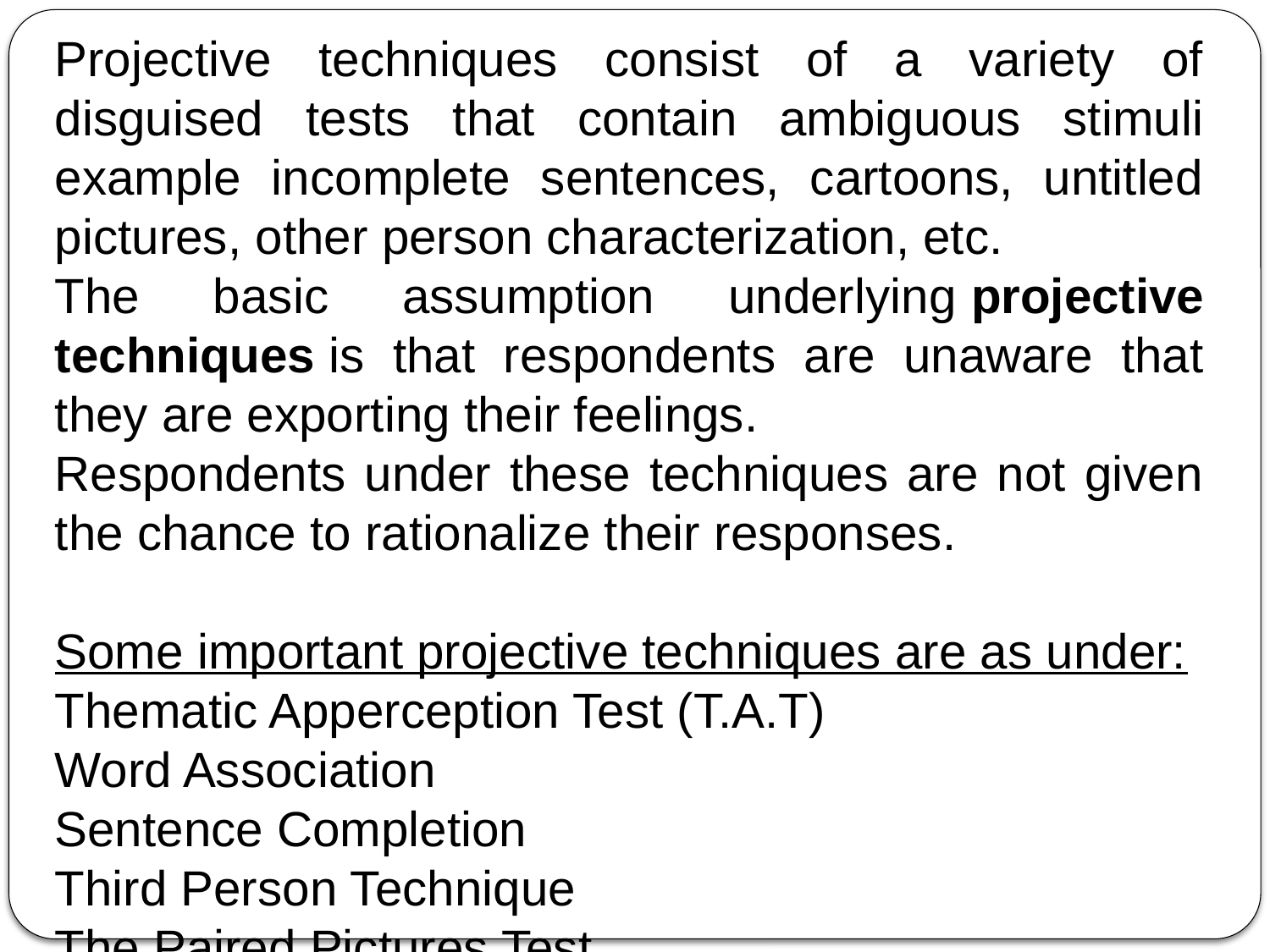

Projective techniques consist of a variety of disguised tests that contain ambiguous stimuli example incomplete sentences, cartoons, untitled pictures, other person characterization, etc.
The basic assumption underlying projective techniques is that respondents are unaware that they are exporting their feelings.
Respondents under these techniques are not given the chance to rationalize their responses.

Some important projective techniques are as under:
Thematic Apperception Test (T.A.T)
Word Association
Sentence Completion
Third Person Technique
The Paired Pictures Test.